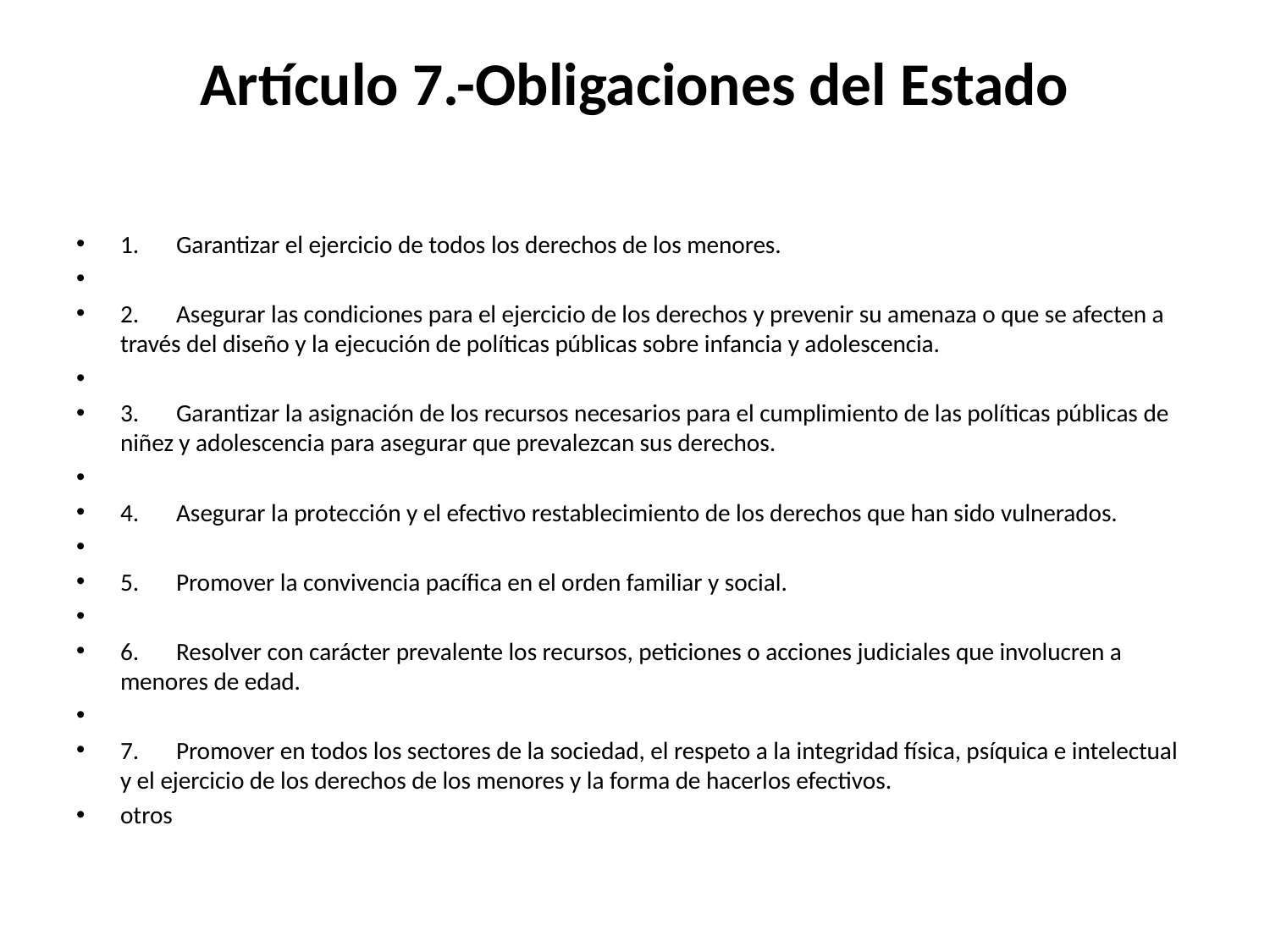

# Artículo 7.-Obligaciones del Estado
1. 	Garantizar el ejercicio de todos los derechos de los menores.

2. 	Asegurar las condiciones para el ejercicio de los derechos y prevenir su amenaza o que se afecten a través del diseño y la ejecución de políticas públicas sobre infancia y adolescencia.

3. 	Garantizar la asignación de los recursos necesarios para el cumplimiento de las políticas públicas de niñez y adolescencia para asegurar que prevalezcan sus derechos.

4. 	Asegurar la protección y el efectivo restablecimiento de los derechos que han sido vulnerados.

5. 	Promover la convivencia pacífica en el orden familiar y social.

6. 	Resolver con carácter prevalente los recursos, peticiones o acciones judiciales que involucren a menores de edad.

7. 	Promover en todos los sectores de la sociedad, el respeto a la integridad física, psíquica e intelectual y el ejercicio de los derechos de los menores y la forma de hacerlos efectivos.
otros